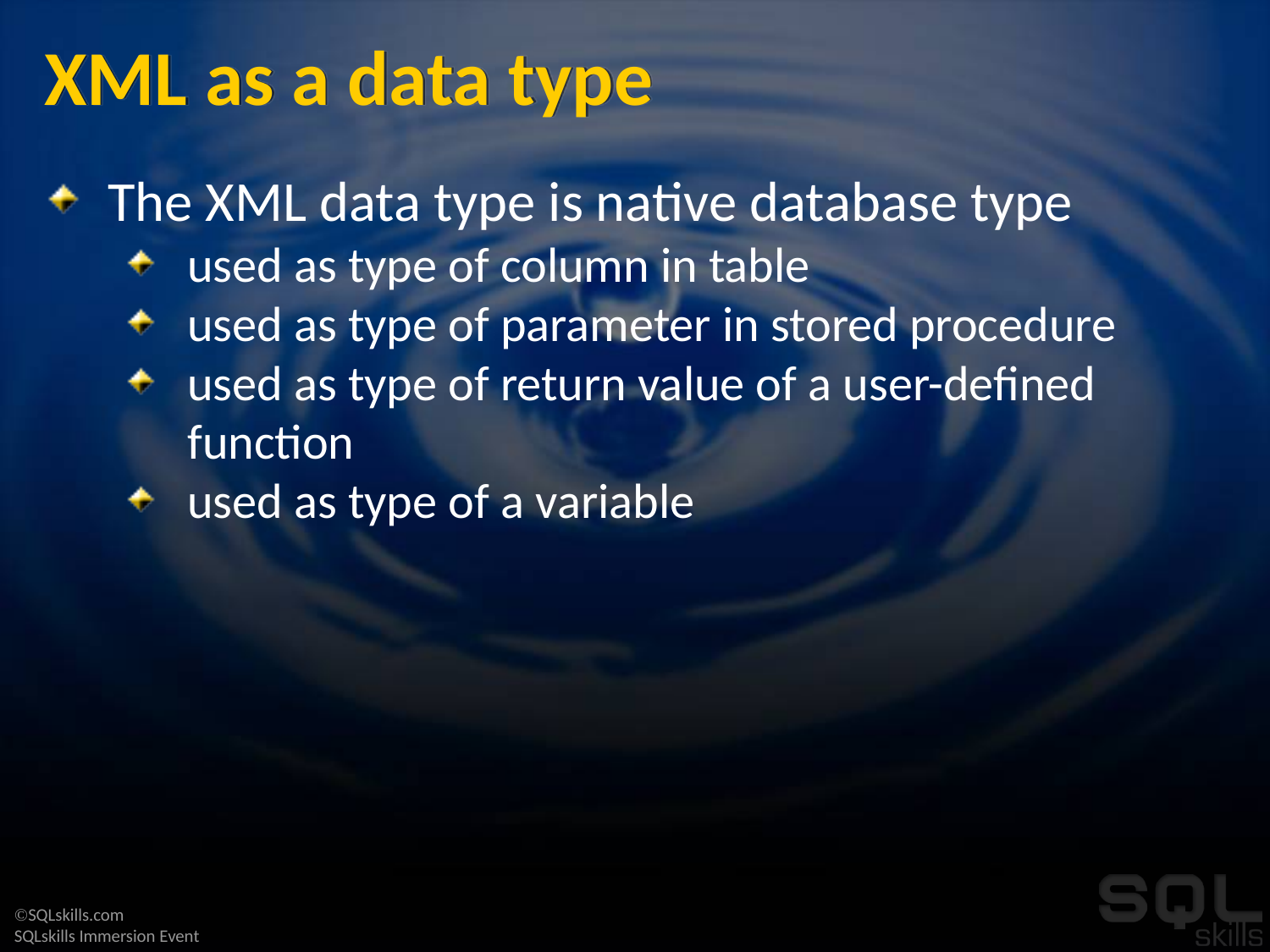

# XML as a data type
The XML data type is native database type
used as type of column in table
used as type of parameter in stored procedure
used as type of return value of a user-defined function
used as type of a variable